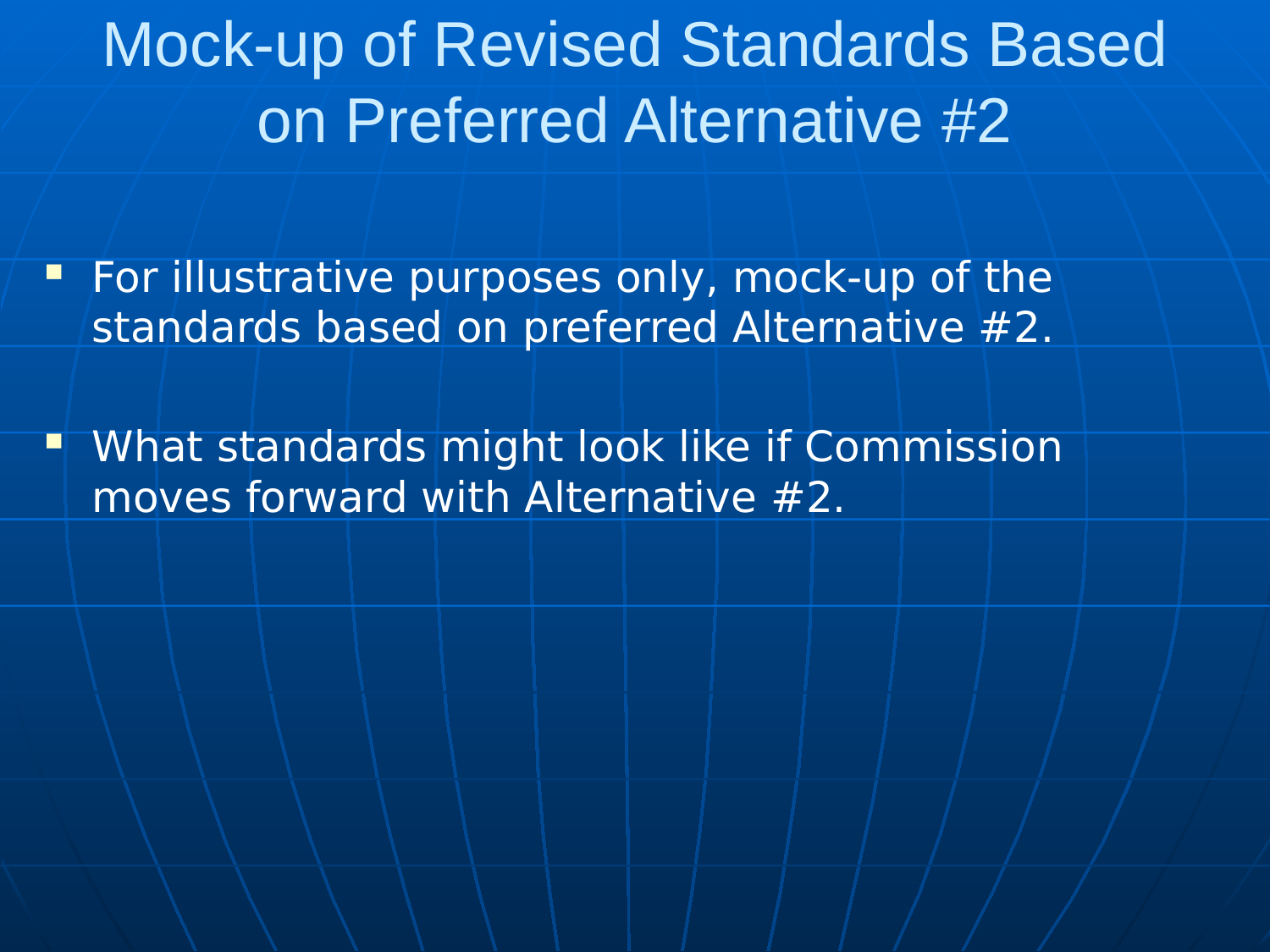

# Mock-up of Revised Standards Based on Preferred Alternative #2
For illustrative purposes only, mock-up of the standards based on preferred Alternative #2.

What standards might look like if Commission moves forward with Alternative #2.